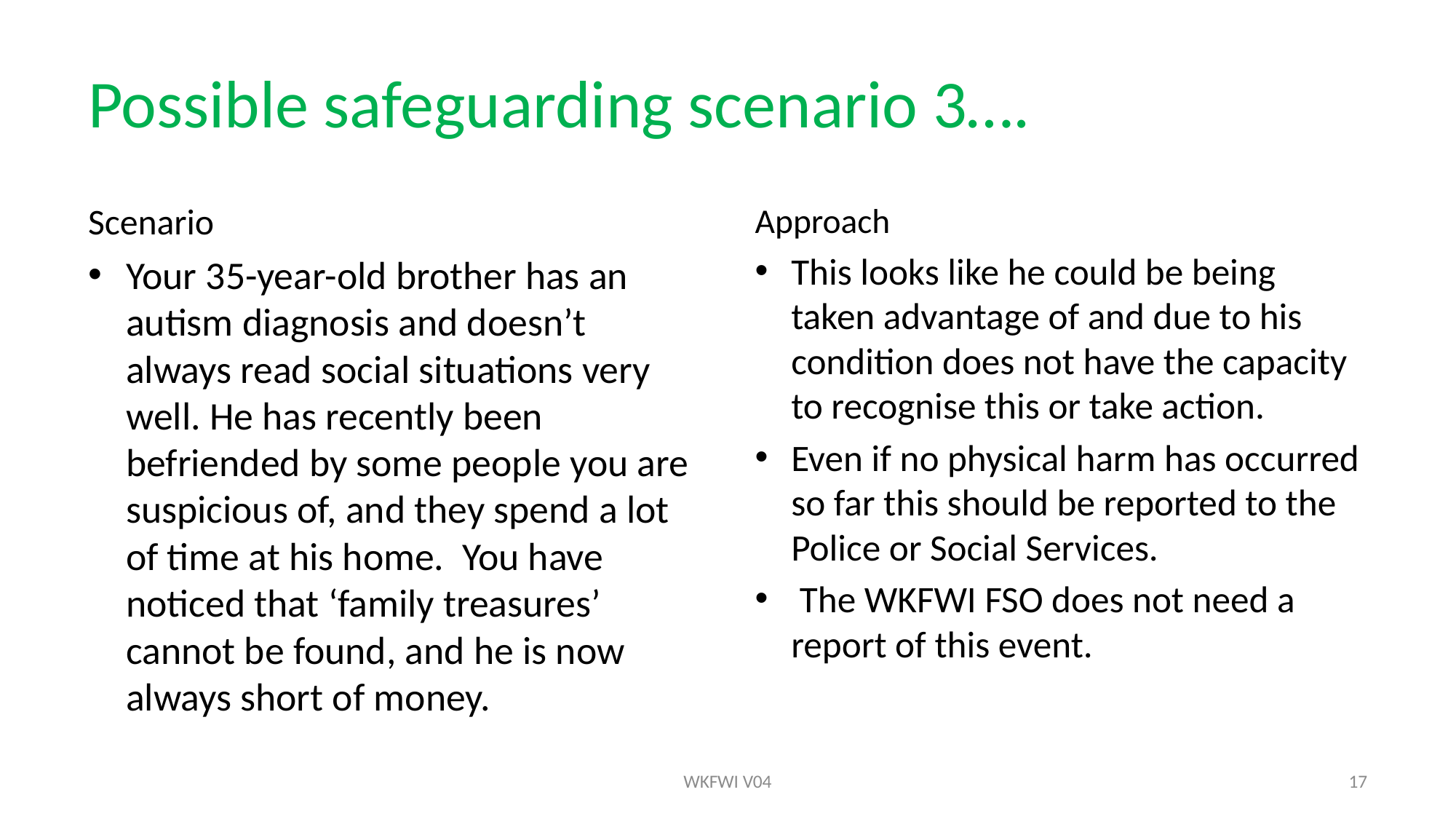

# Possible safeguarding scenario 3….
Scenario
Your 35-year-old brother has an autism diagnosis and doesn’t always read social situations very well. He has recently been befriended by some people you are suspicious of, and they spend a lot of time at his home.  You have noticed that ‘family treasures’ cannot be found, and he is now always short of money.
Approach
This looks like he could be being taken advantage of and due to his condition does not have the capacity to recognise this or take action.
Even if no physical harm has occurred so far this should be reported to the Police or Social Services.
 The WKFWI FSO does not need a report of this event.
WKFWI V04
17